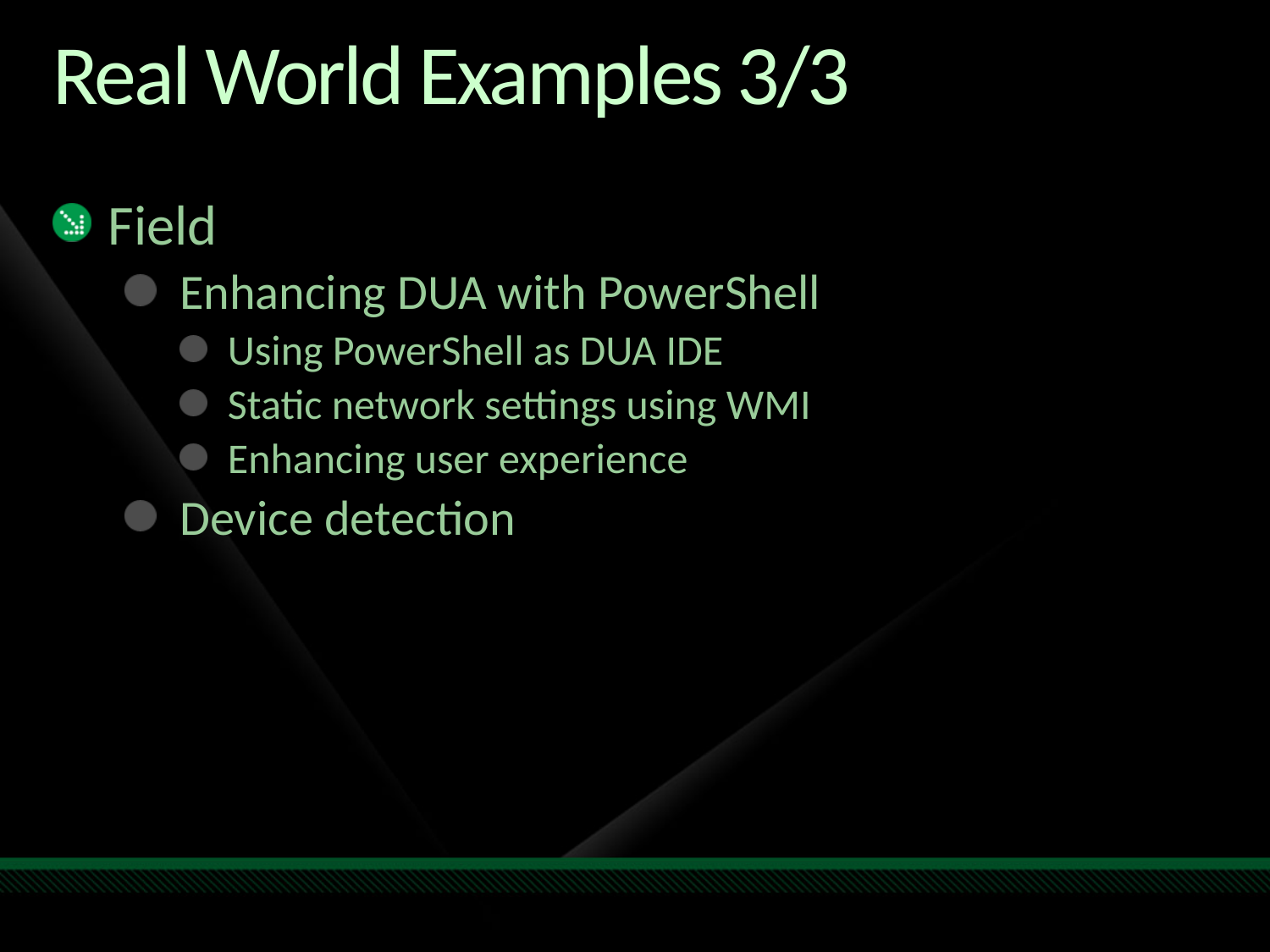

# Real World Examples 3/3
Field
Enhancing DUA with PowerShell
Using PowerShell as DUA IDE
Static network settings using WMI
Enhancing user experience
Device detection